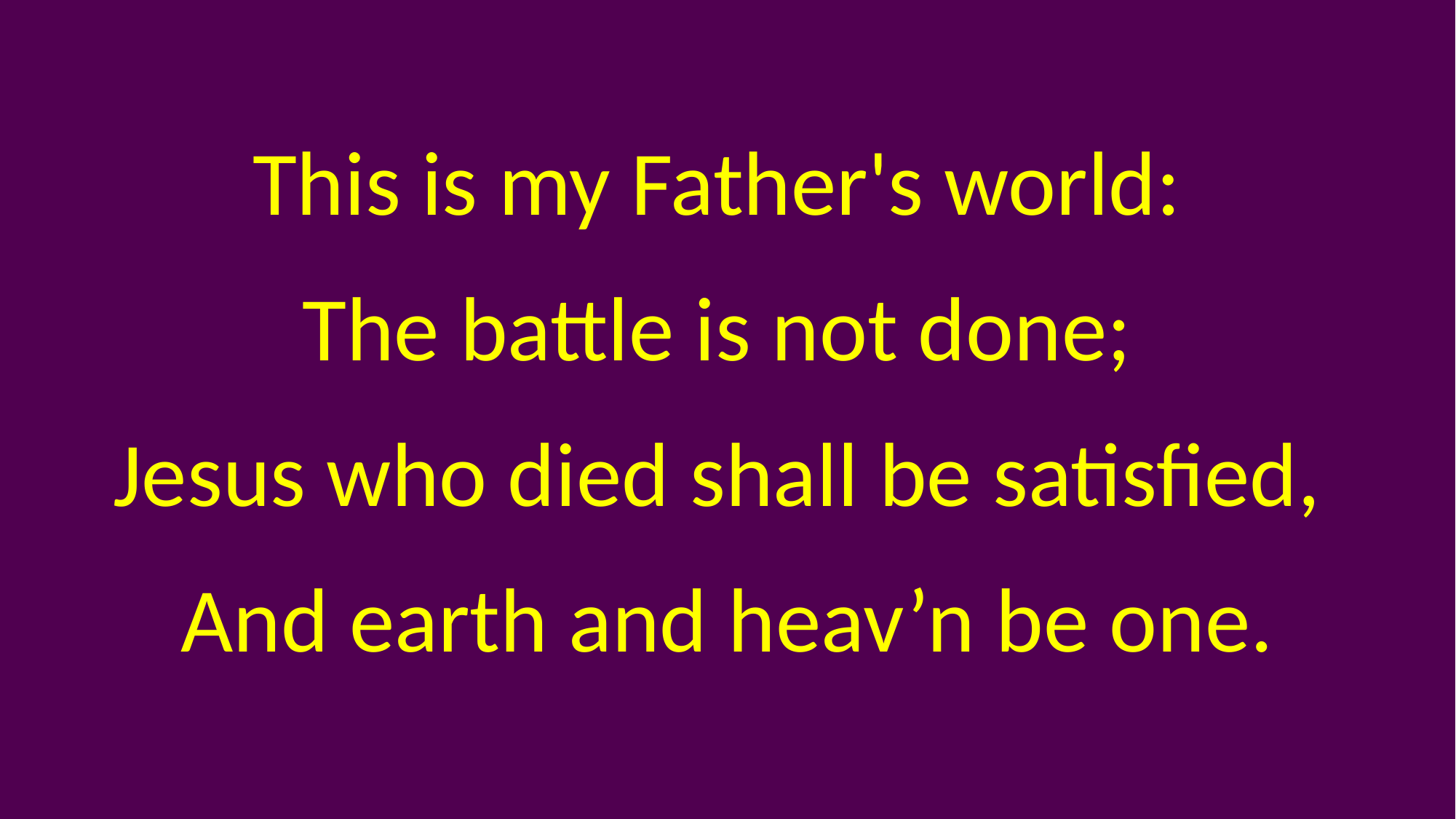

This is my Father's world:
The battle is not done;
Jesus who died shall be satisfied,
And earth and heav’n be one.